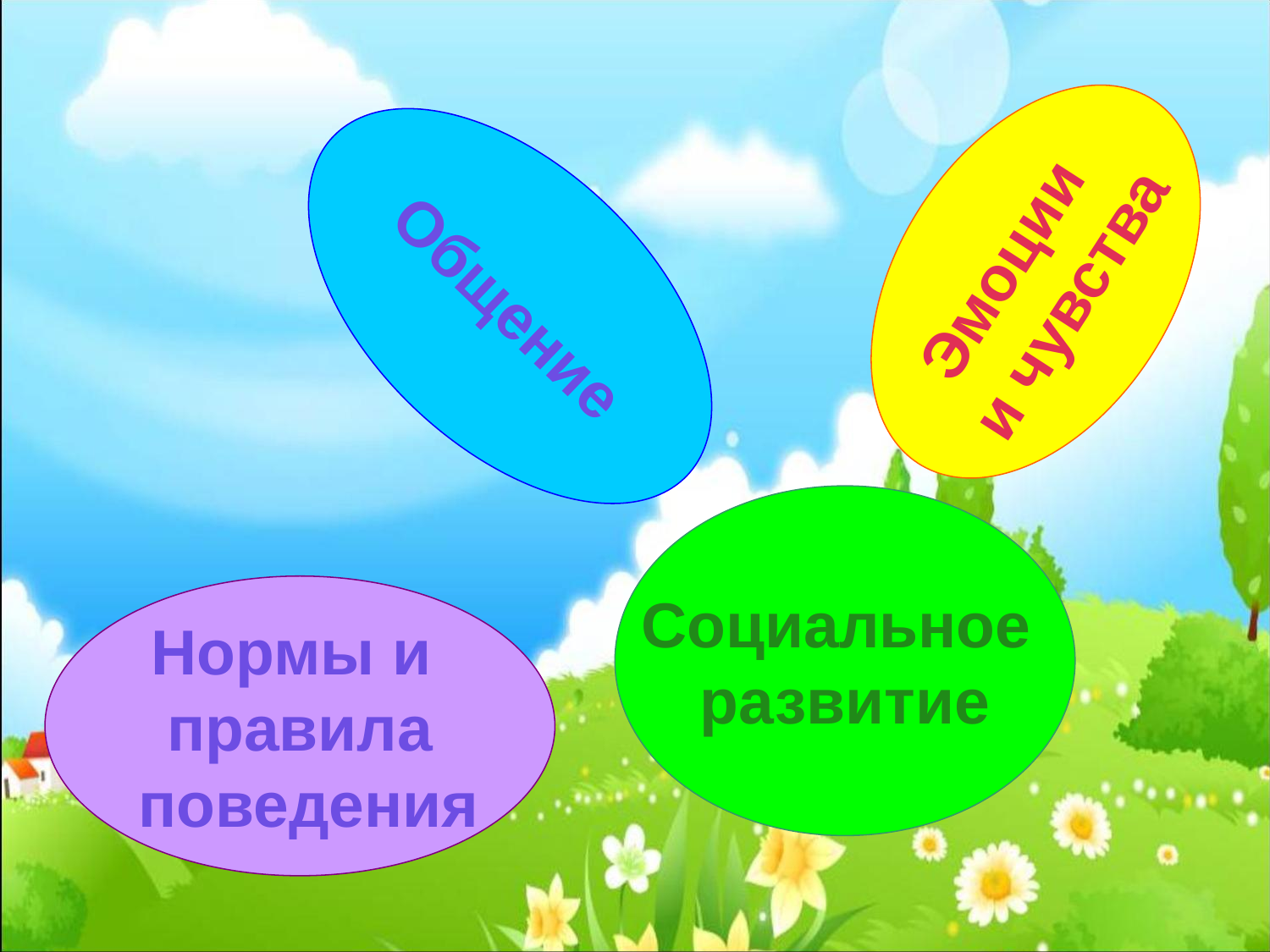

Эмоции
и чувства
Общение
Социальное
развитие
Нормы и
правила
 поведения